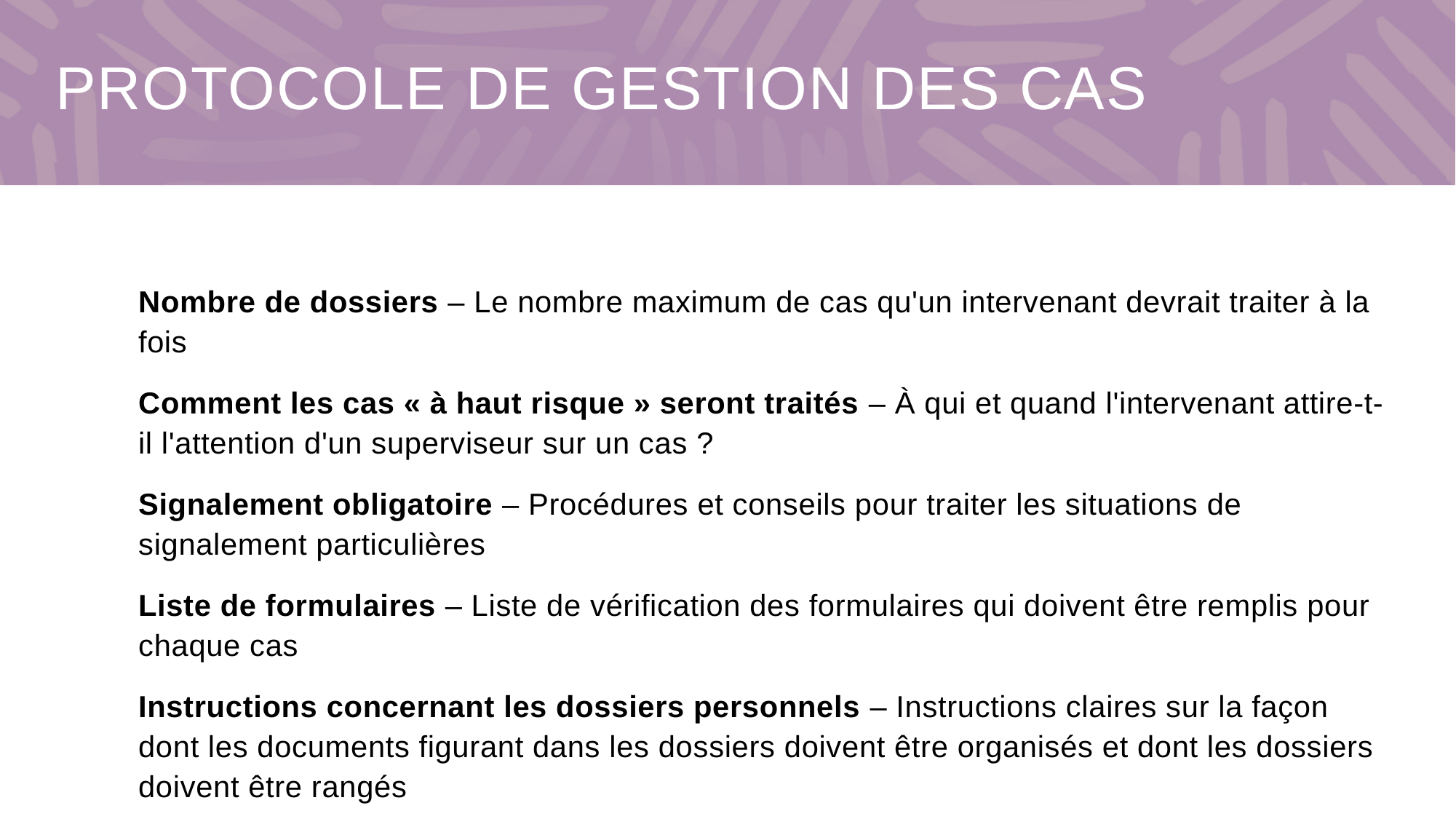

# Protocole de gestion des cas
Nombre de dossiers – Le nombre maximum de cas qu'un intervenant devrait traiter à la fois
Comment les cas « à haut risque » seront traités – À qui et quand l'intervenant attire-t-il l'attention d'un superviseur sur un cas ?
Signalement obligatoire – Procédures et conseils pour traiter les situations de signalement particulières
Liste de formulaires – Liste de vérification des formulaires qui doivent être remplis pour chaque cas
Instructions concernant les dossiers personnels – Instructions claires sur la façon dont les documents figurant dans les dossiers doivent être organisés et dont les dossiers doivent être rangés